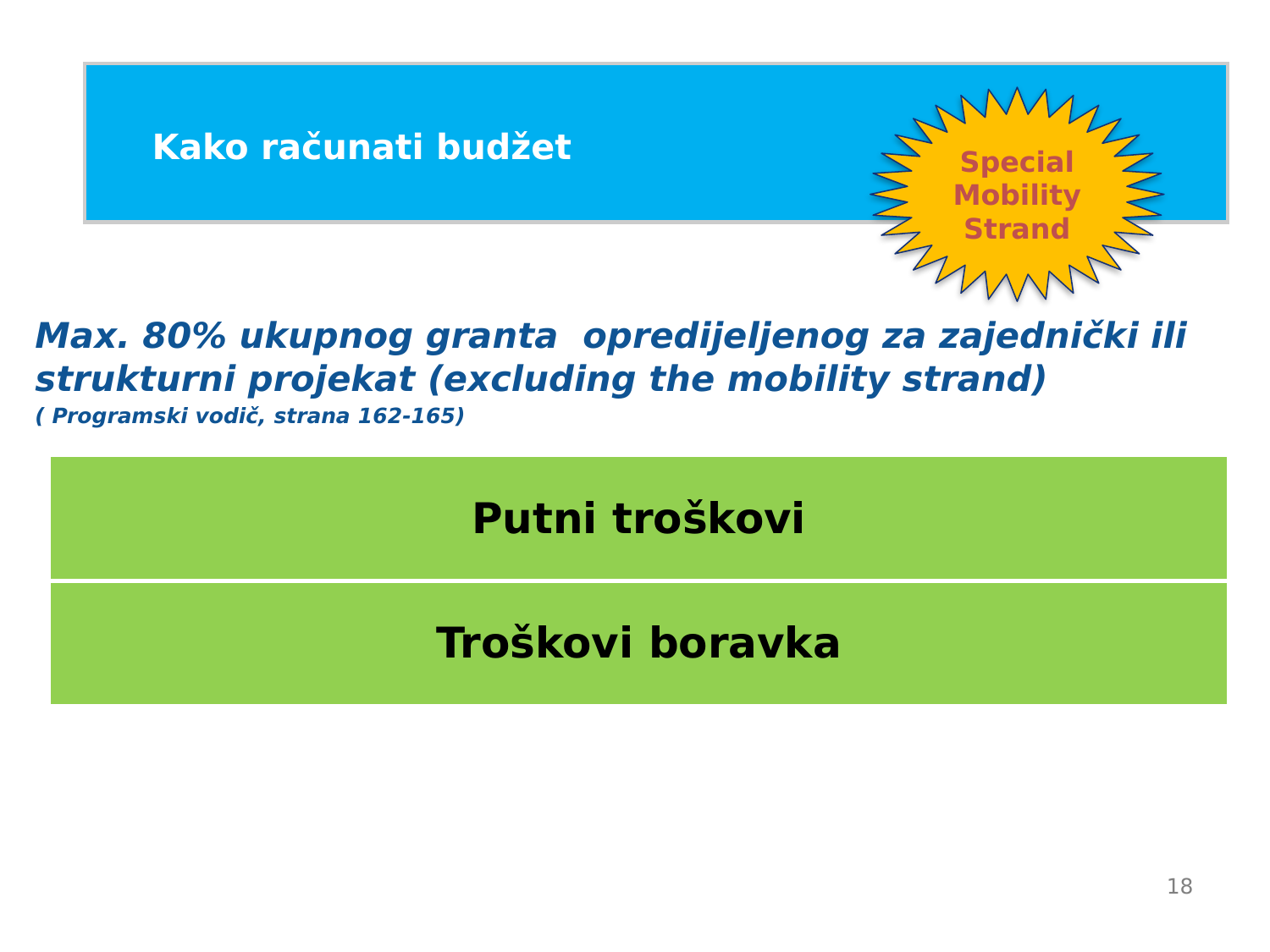

# Kako računati budžet
Special Mobility Strand

Max. 80% ukupnog granta  opredijeljenog za zajednički ili strukturni projekat (excluding the mobility strand)
( Programski vodič, strana 162-165)

| Putni troškovi |
| --- |
| Troškovi boravka |
18